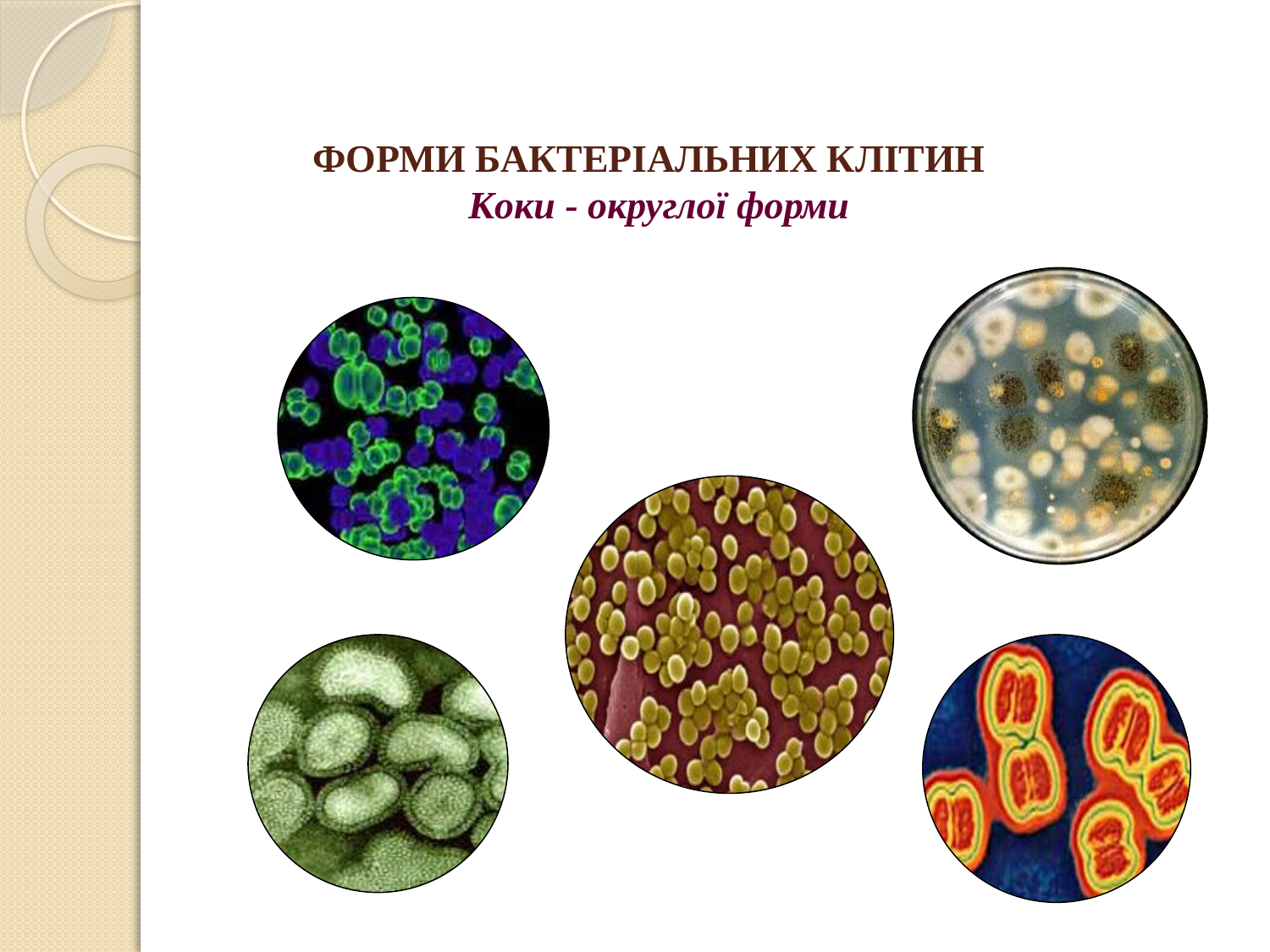

# ФОРМИ БАКТЕРІАЛЬНИХ КЛІТИН Коки - округлої форми